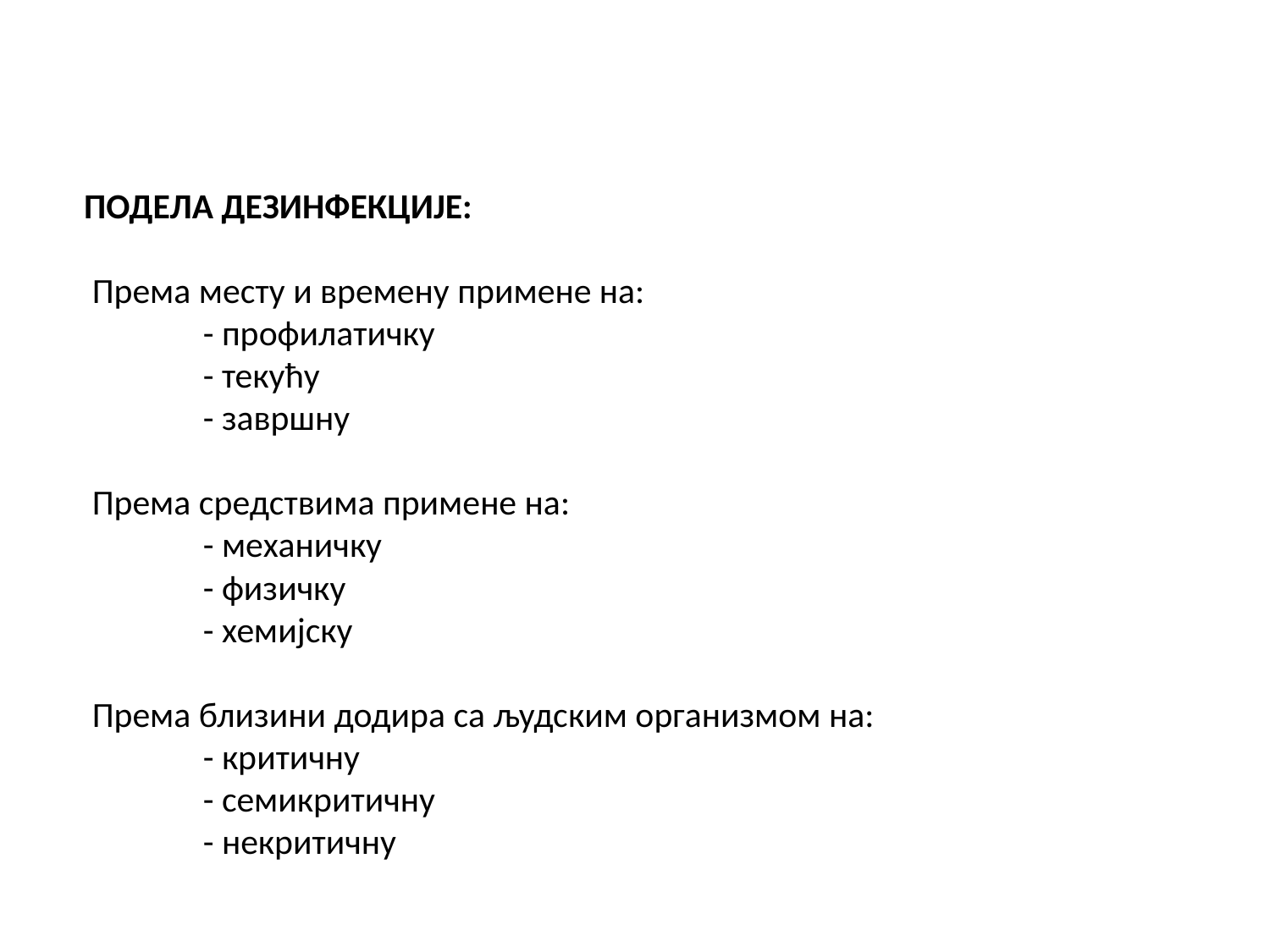

ПОДЕЛА ДЕЗИНФЕКЦИЈЕ:

  Према месту и времену примене на:
- профилатичку
- текућу
- завршну

  Према средствима примене на:
- механичку
- физичку
- хемијску

  Према близини додира са људским организмом на:
- критичну
- семикритичну
- некритичну